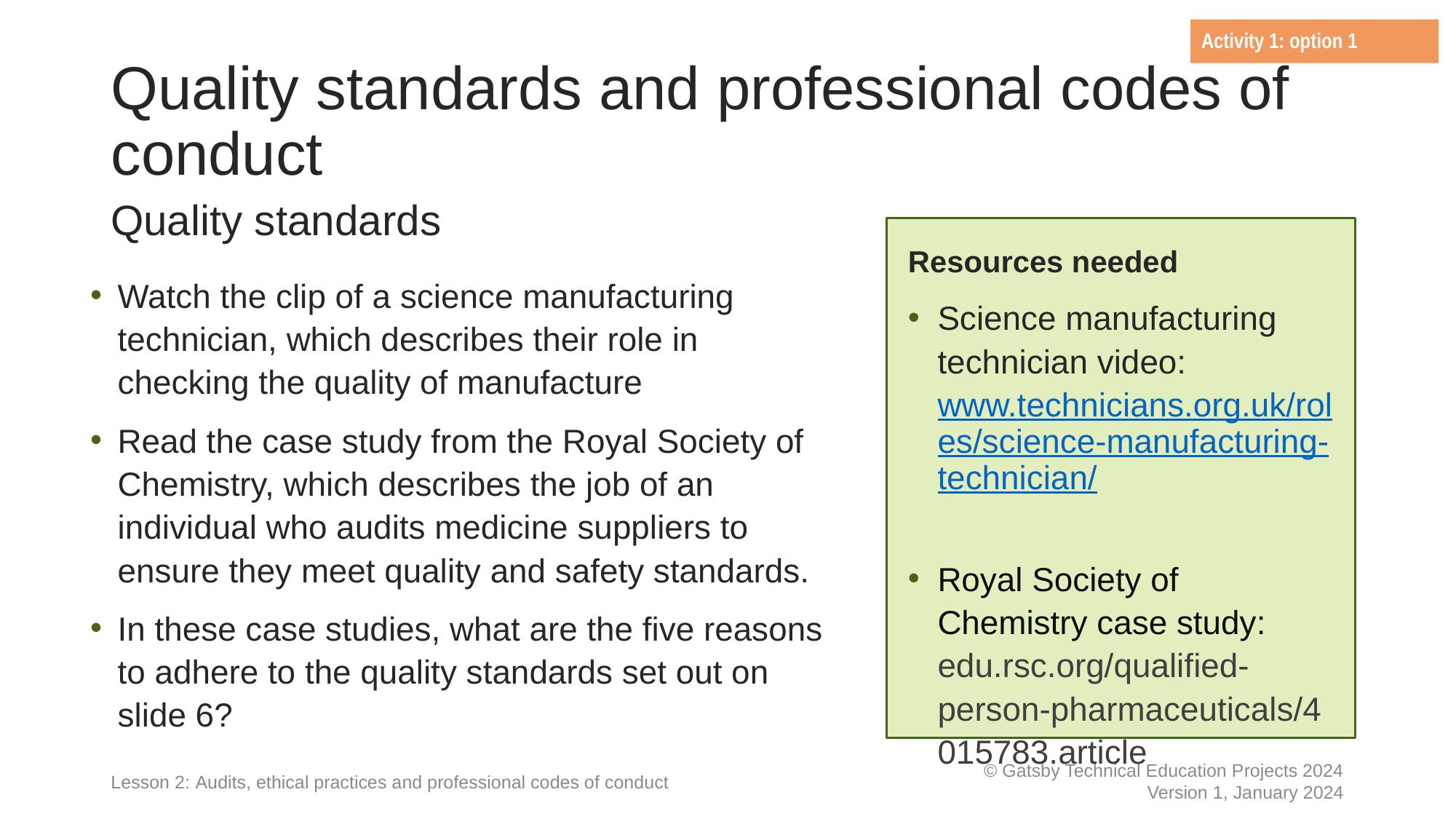

Activity 1: option 1
# Quality standards and professional codes of conduct
Quality standards
Resources needed
Science manufacturing technician video: www.technicians.org.uk/roles/science-manufacturing-technician/
Royal Society of Chemistry case study: edu.rsc.org/qualified-person-pharmaceuticals/4015783.article

Watch the clip of a science manufacturing technician, which describes their role in checking the quality of manufacture
Read the case study from the Royal Society of Chemistry, which describes the job of an individual who audits medicine suppliers to ensure they meet quality and safety standards.
In these case studies, what are the five reasons to adhere to the quality standards set out on slide 6?
Lesson 2: Audits, ethical practices and professional codes of conduct